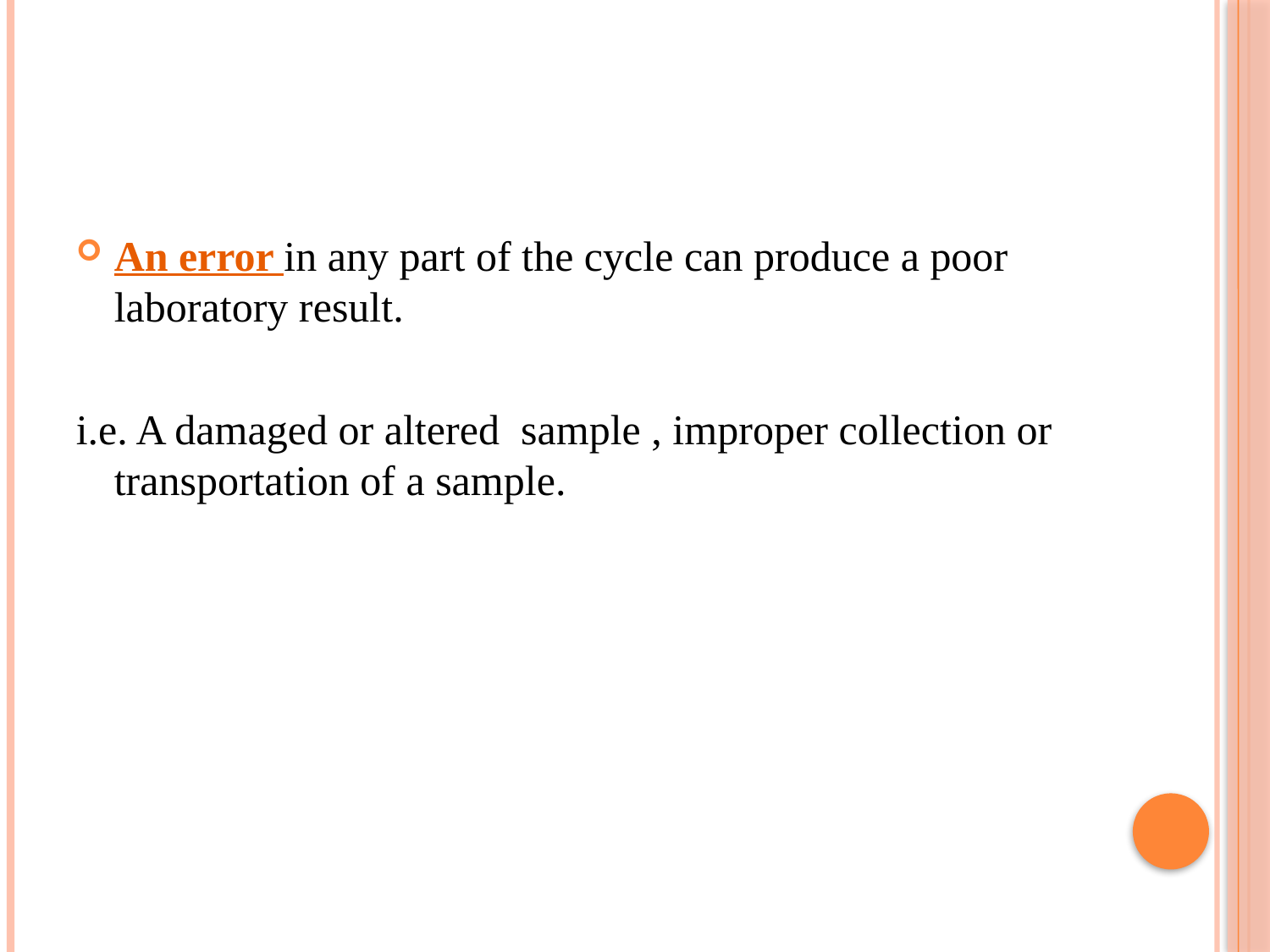

#
An error in any part of the cycle can produce a poor  laboratory result.

i.e. A damaged or altered  sample , improper collection or transportation of a sample.